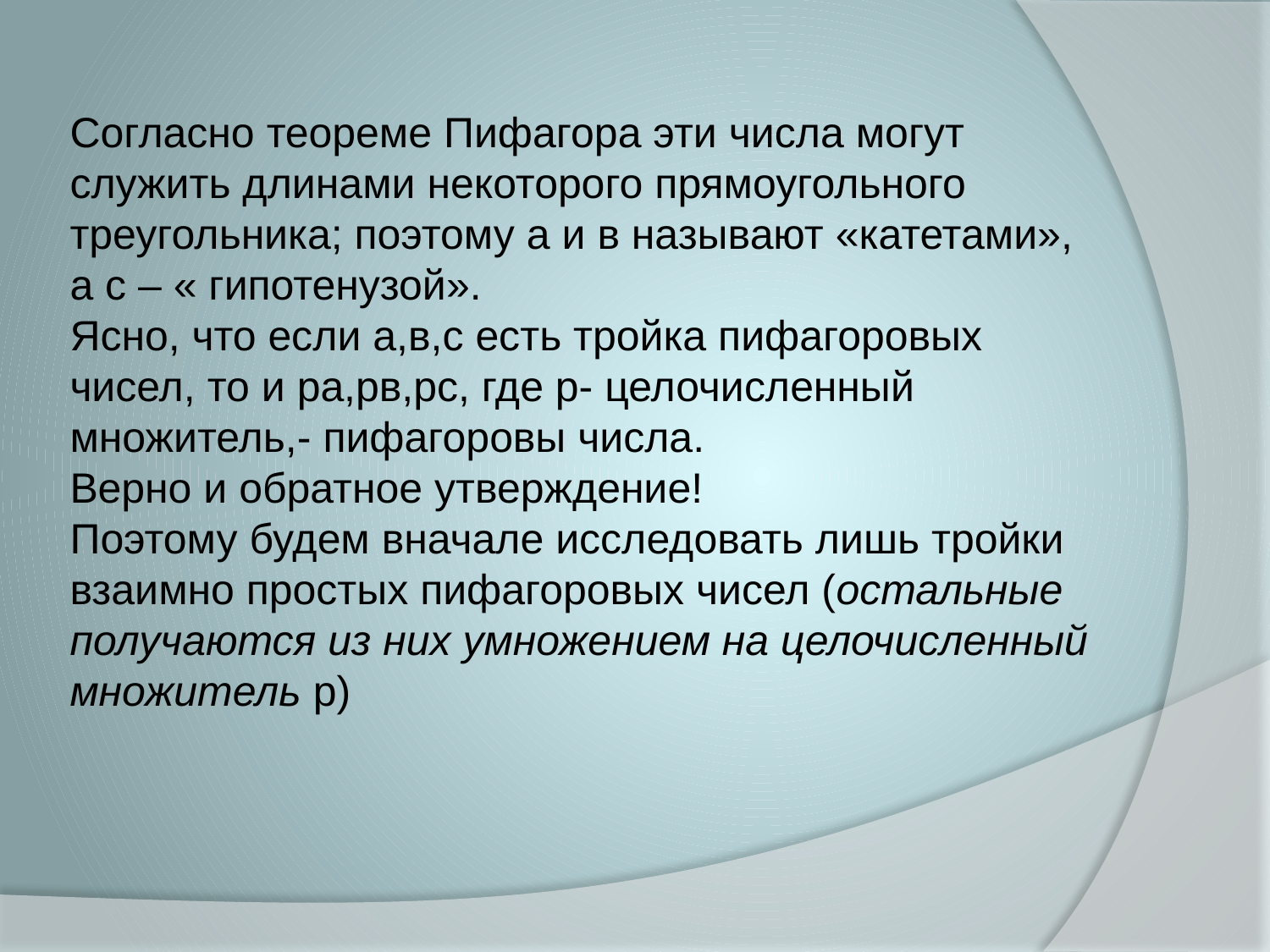

# Согласно теореме Пифагора эти числа могут служить длинами некоторого прямоугольного треугольника; поэтому а и в называют «катетами», а с – « гипотенузой». Ясно, что если а,в,с есть тройка пифагоровых чисел, то и ра,рв,рс, где р- целочисленный множитель,- пифагоровы числа. Верно и обратное утверждение! Поэтому будем вначале исследовать лишь тройки взаимно простых пифагоровых чисел (остальные получаются из них умножением на целочисленный множитель р)